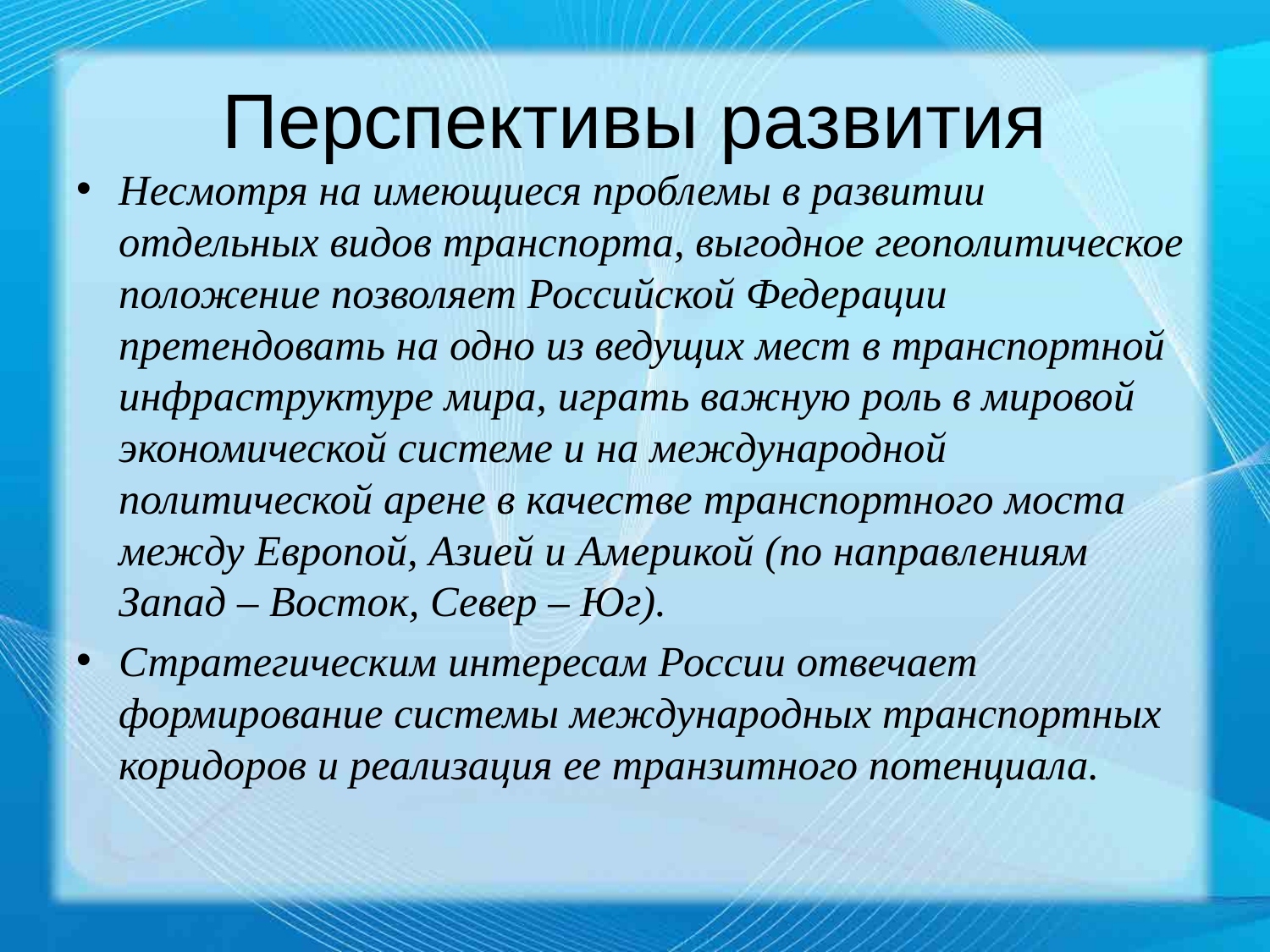

# Перспективы развития
Несмотря на имеющиеся проблемы в развитии отдельных видов транспорта, выгодное геополитическое положение позволяет Российской Федерации претендовать на одно из ведущих мест в транспортной инфраструктуре мира, играть важную роль в мировой экономической системе и на международной политической арене в качестве транспортного моста между Европой, Азией и Америкой (по направлениям Запад – Восток, Север – Юг).
Стратегическим интересам России отвечает формирование системы международных транспортных коридоров и реализация ее транзитного потенциала.